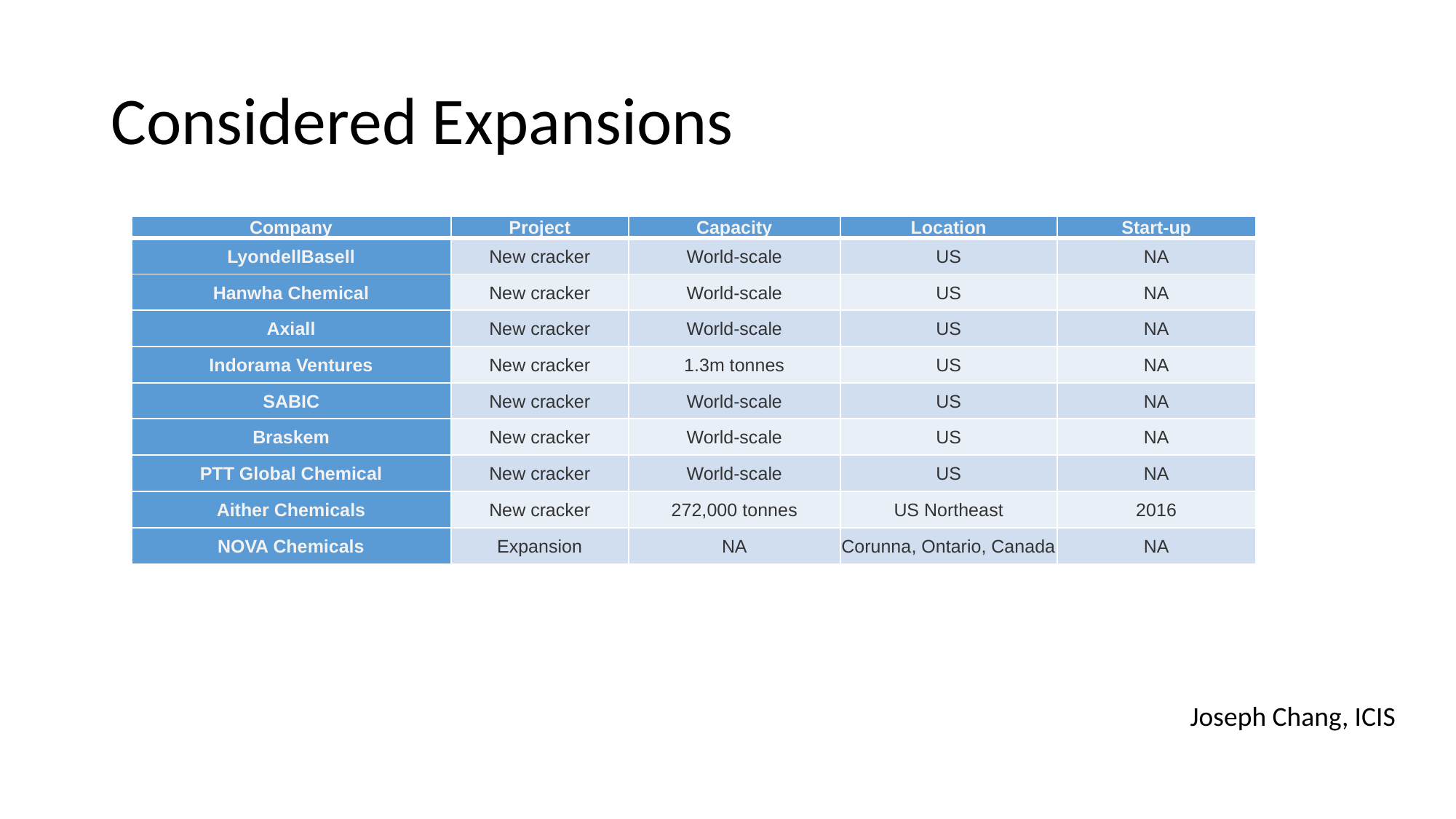

# Considered Expansions
| Company | Project | Capacity | Location | Start-up |
| --- | --- | --- | --- | --- |
| LyondellBasell | New cracker | World-scale | US | NA |
| Hanwha Chemical | New cracker | World-scale | US | NA |
| Axiall | New cracker | World-scale | US | NA |
| Indorama Ventures | New cracker | 1.3m tonnes | US | NA |
| SABIC | New cracker | World-scale | US | NA |
| Braskem | New cracker | World-scale | US | NA |
| PTT Global Chemical | New cracker | World-scale | US | NA |
| Aither Chemicals | New cracker | 272,000 tonnes | US Northeast | 2016 |
| NOVA Chemicals | Expansion | NA | Corunna, Ontario, Canada | NA |
Joseph Chang, ICIS